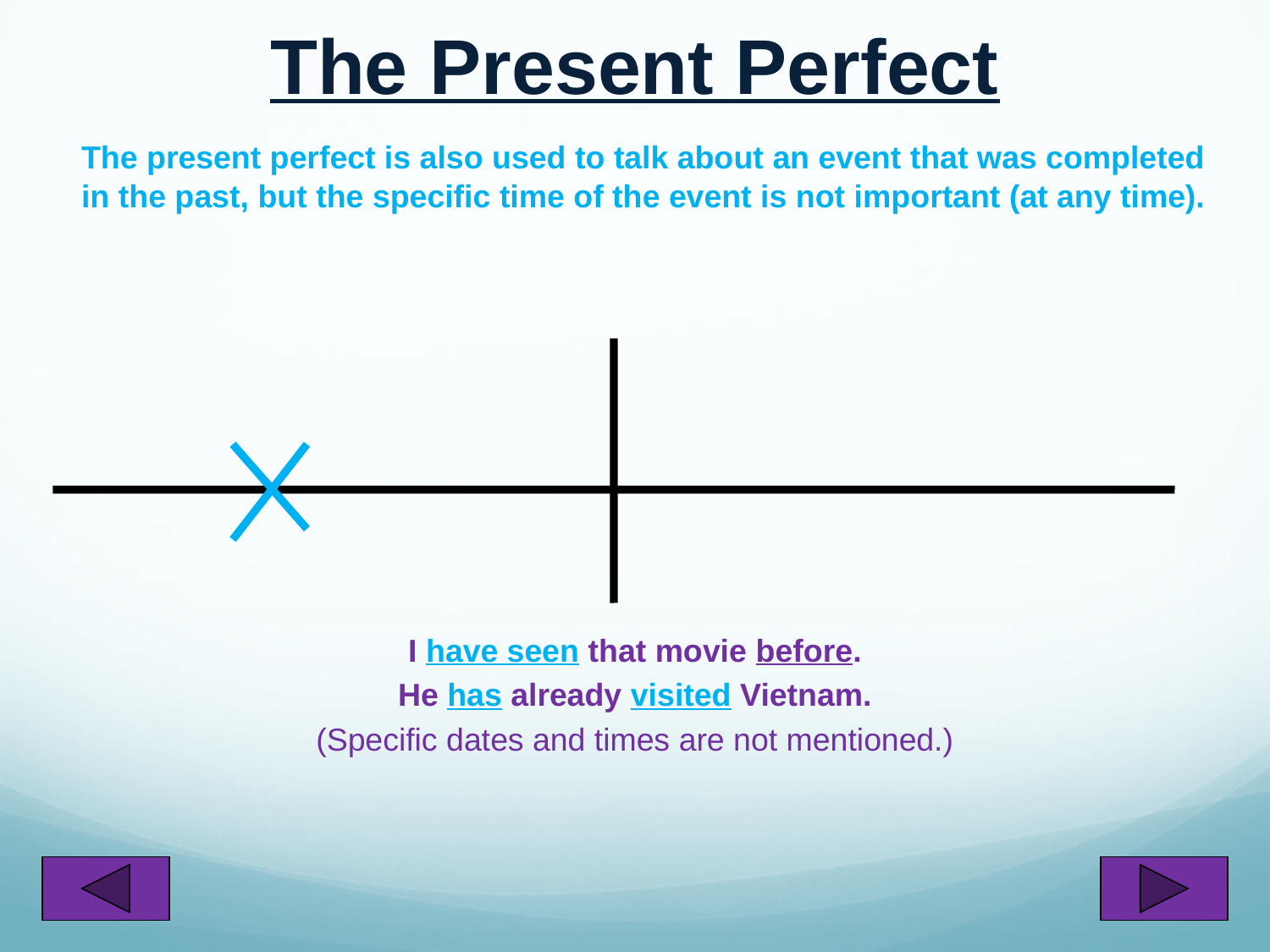

The Present Perfect
    	The present perfect is also used to talk about an event that was completed in the past, but the specific time of the event is not important (at any time).

I have seen that movie before.
He has already visited Vietnam.
(Specific dates and times are not mentioned.)